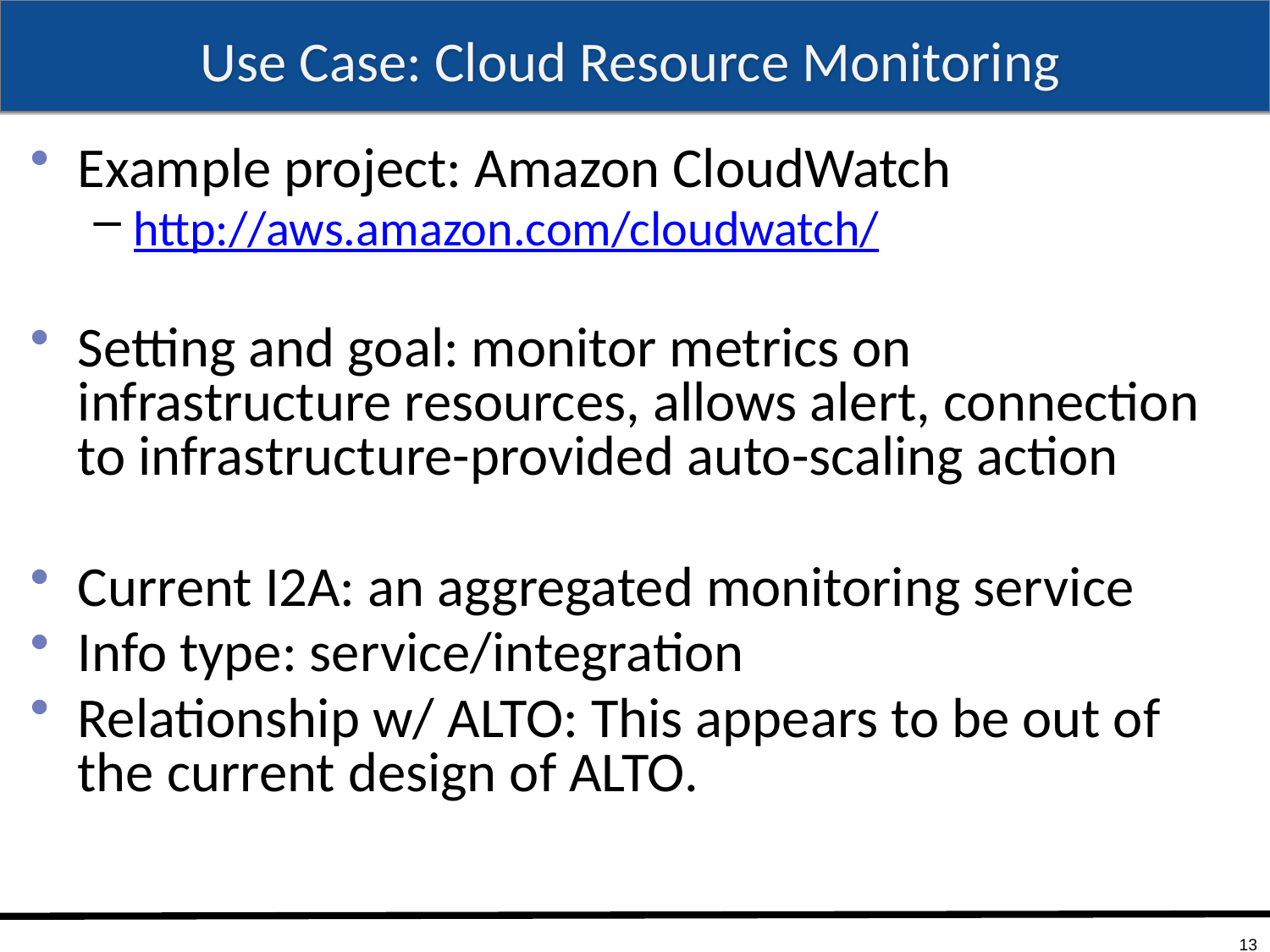

# Use Case: Cloud Resource Monitoring
Example project: Amazon CloudWatch
http://aws.amazon.com/cloudwatch/

Setting and goal: monitor metrics on infrastructure resources, allows alert, connection to infrastructure-provided auto-scaling action

Current I2A: an aggregated monitoring service
Info type: service/integration
Relationship w/ ALTO: This appears to be out of the current design of ALTO.
13